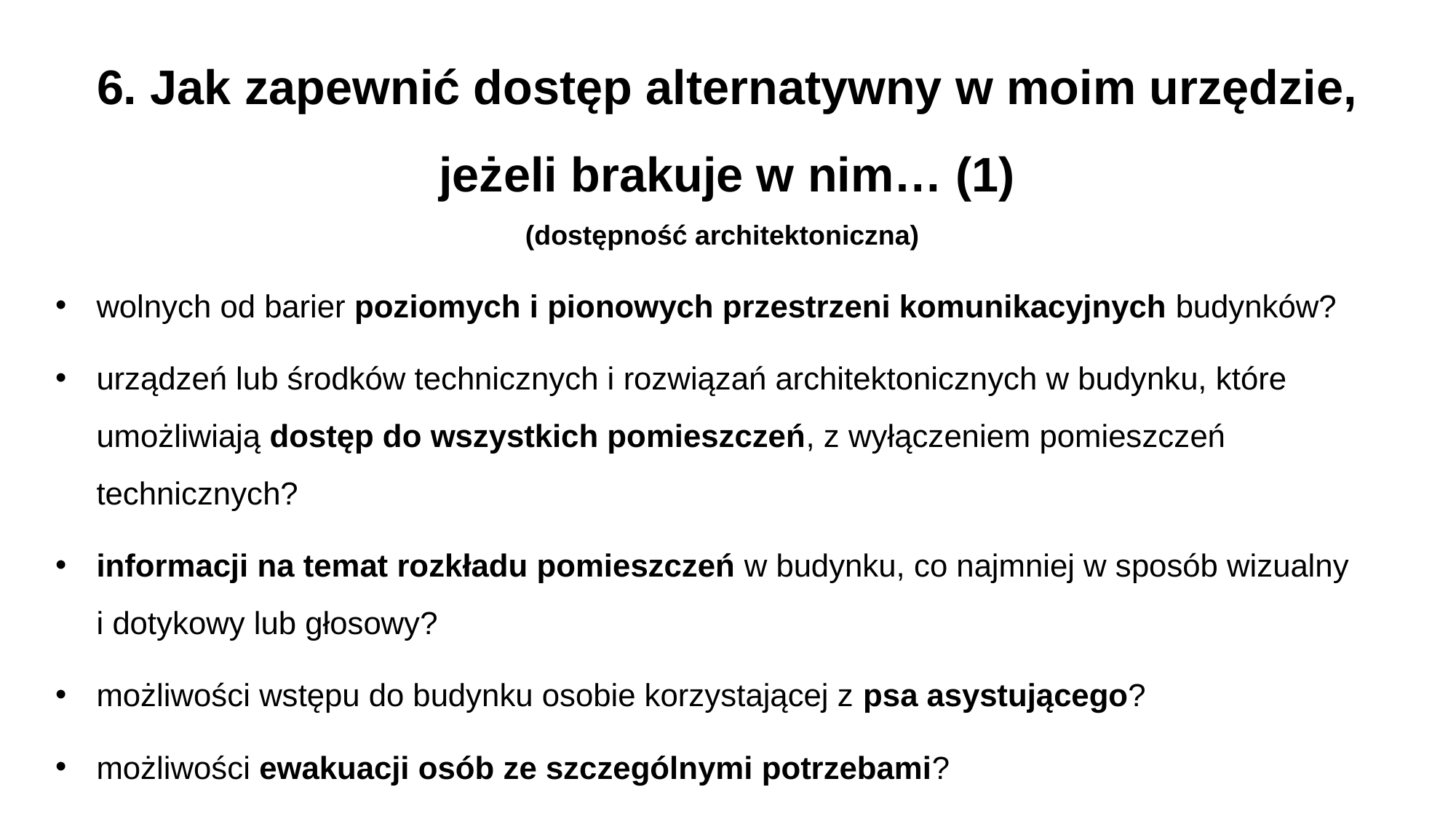

6. Jak zapewnić dostęp alternatywny w moim urzędzie, jeżeli brakuje w nim… (1)
(dostępność architektoniczna)
wolnych od barier poziomych i pionowych przestrzeni komunikacyjnych budynków?
urządzeń lub środków technicznych i rozwiązań architektonicznych w budynku, które umożliwiają dostęp do wszystkich pomieszczeń, z wyłączeniem pomieszczeń technicznych?
informacji na temat rozkładu pomieszczeń w budynku, co najmniej w sposób wizualny
i dotykowy lub głosowy?
możliwości wstępu do budynku osobie korzystającej z psa asystującego?
możliwości ewakuacji osób ze szczególnymi potrzebami?